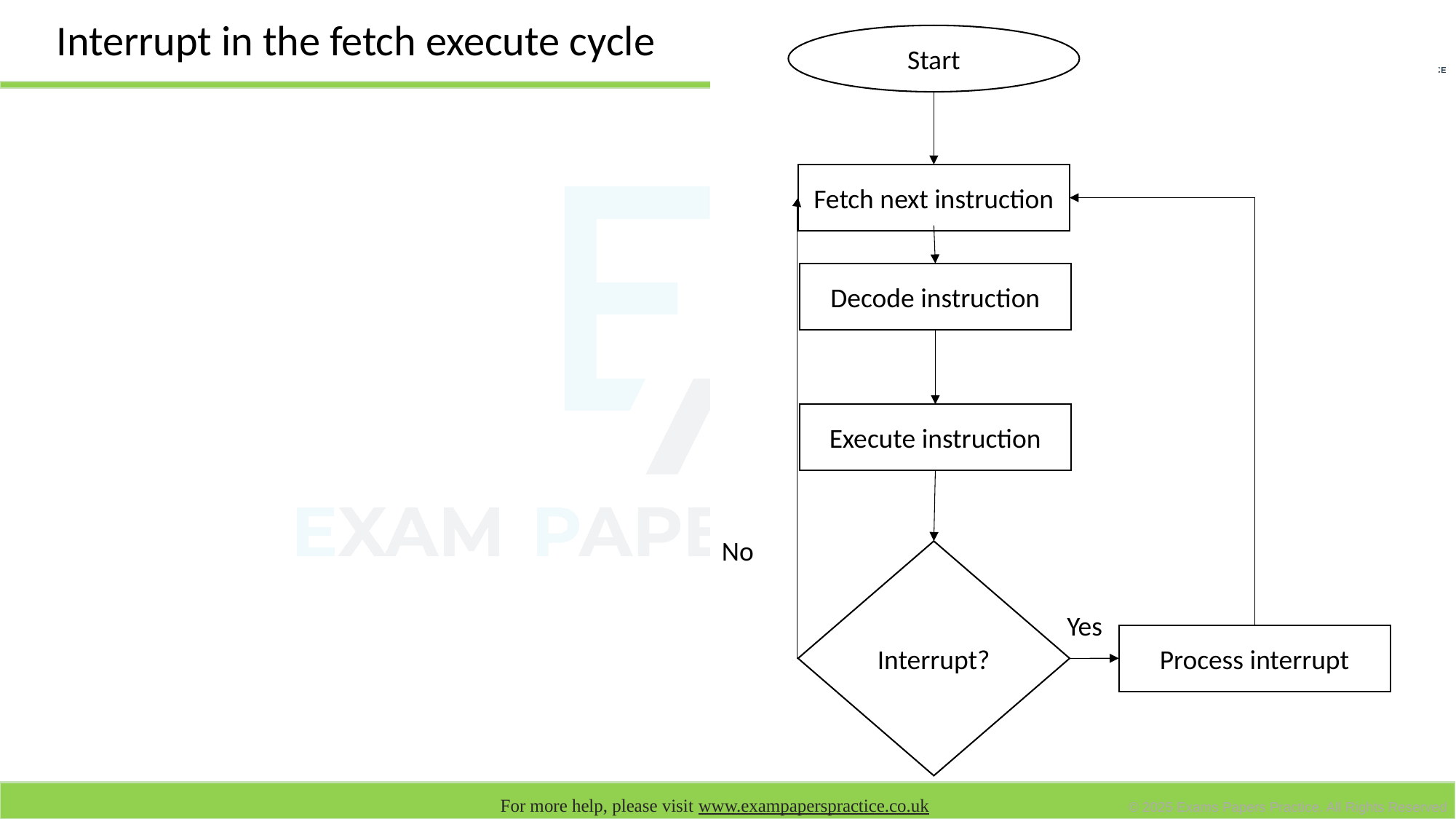

# Interrupt in the fetch execute cycle

Start
Fetch next instruction
Decode instruction
Execute instruction
No
Interrupt?
Yes
Process interrupt